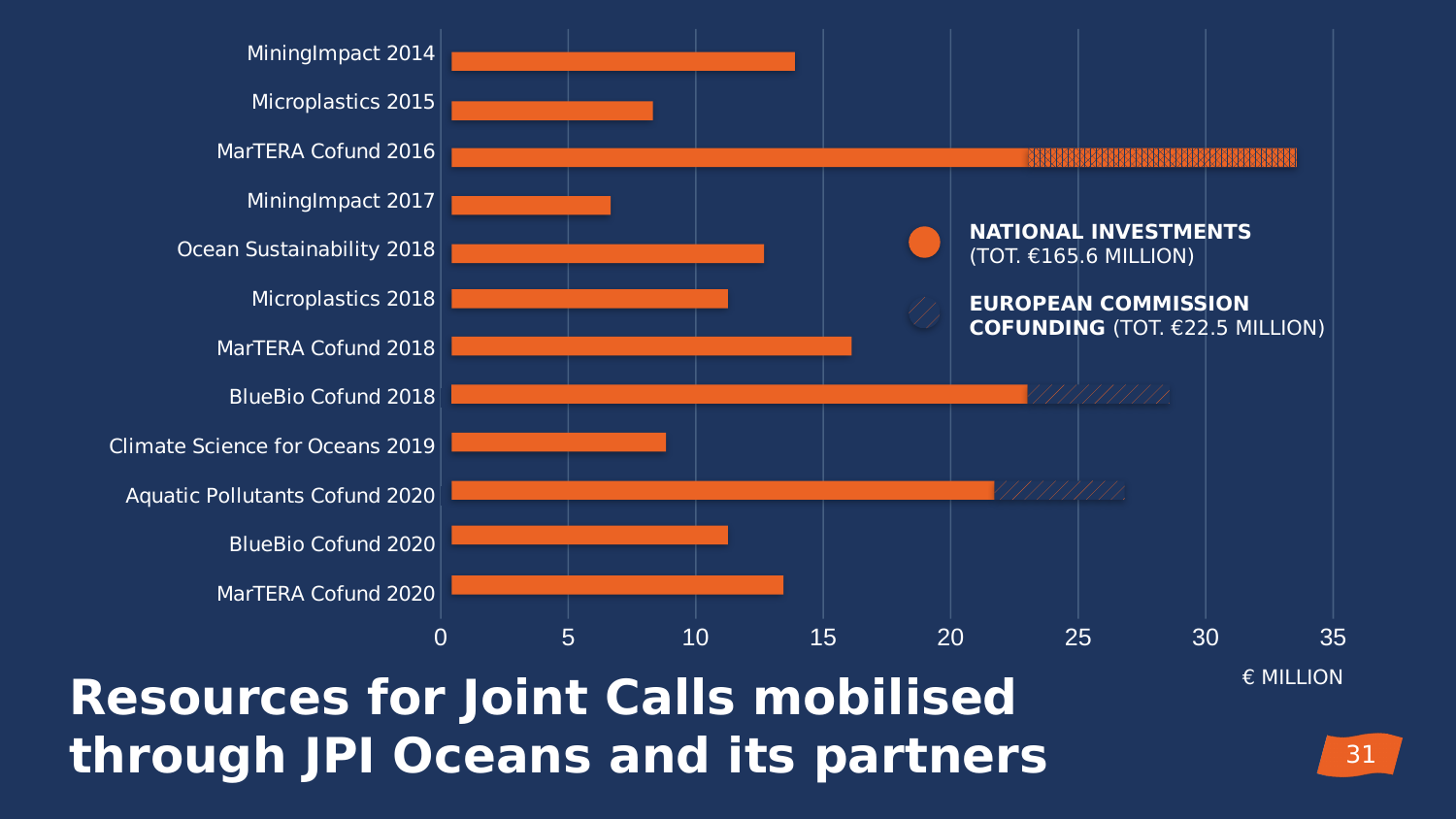

### Chart

| Category | European Commission cofunding (tot €22.5 million) |
|---|---|
| MarTERA Cofund 2020 | None |
| BlueBio Cofund 2020 | None |
| Aquatic Pollutants Cofund 2020 | 26.0 |
| Climate Science for Oceans 2019 | None |
| BlueBio Cofund 2018 | 28.5 |
| MarTERA Cofund 2018 | None |
| Microplastics 2018 | None |
| Ocean Sustainability 2018 | None |
| MiningImpact 2017 | None |
| MarTERA Cofund 2016 | 33.0 |
| Microplastics 2015 | None |
| MiningImpact 2014 | None |

NATIONAL INVESTMENTS
(TOT. €165.6 MILLION)

EUROPEAN COMMISSION
COFUNDING (TOT. €22.5 MILLION)

€ MILLION
# Resources for Joint Calls mobilised through JPI Oceans and its partners
31